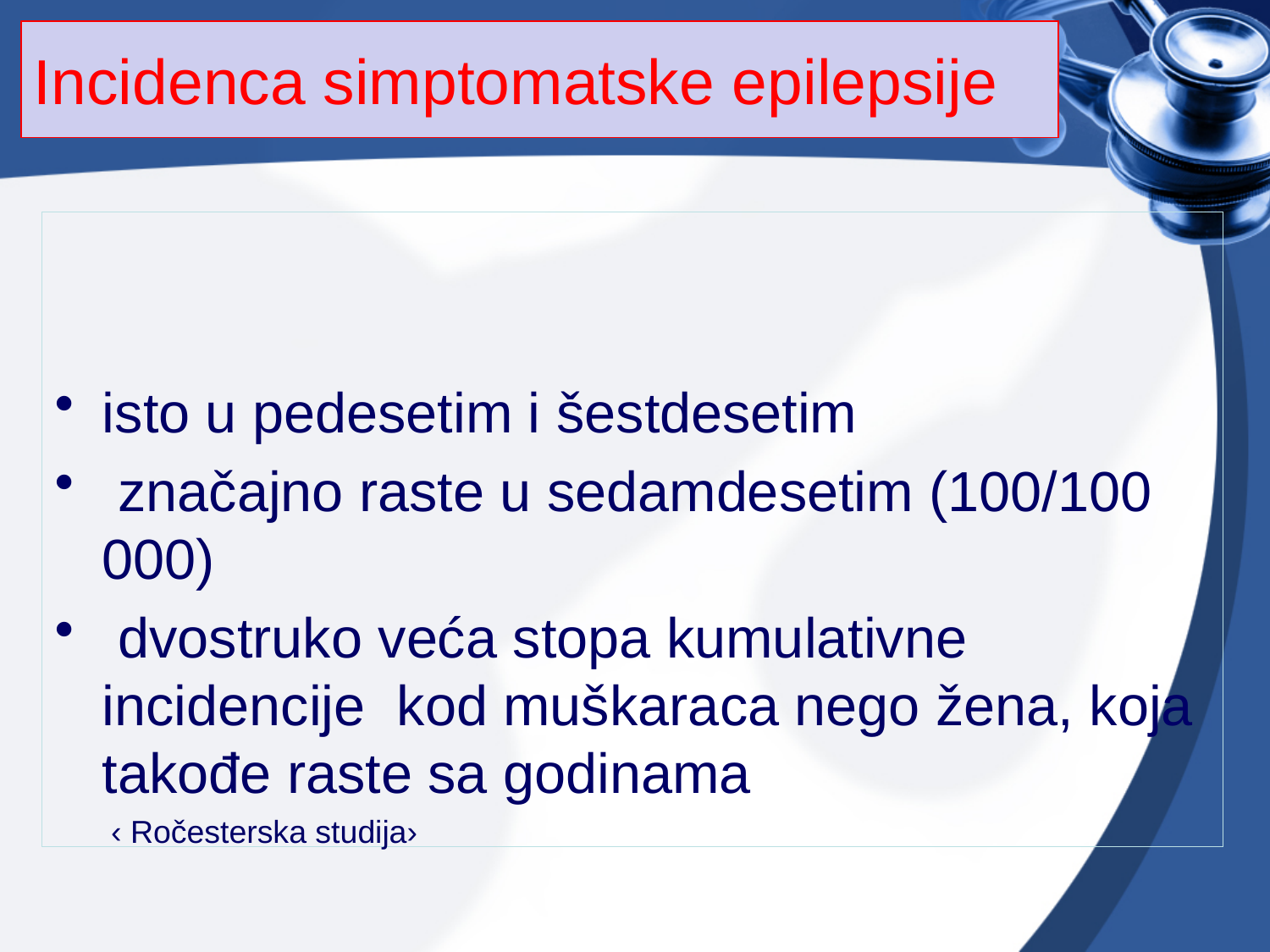

# Incidenca simptomatske epilepsije

isto u pedesetim i šestdesetim
 značajno raste u sedamdesetim (100/100 000)
 dvostruko veća stopa kumulativne incidencije  kod muškaraca nego žena, koja takođe raste sa godinama
	 ‹ Ročesterska studija›
14